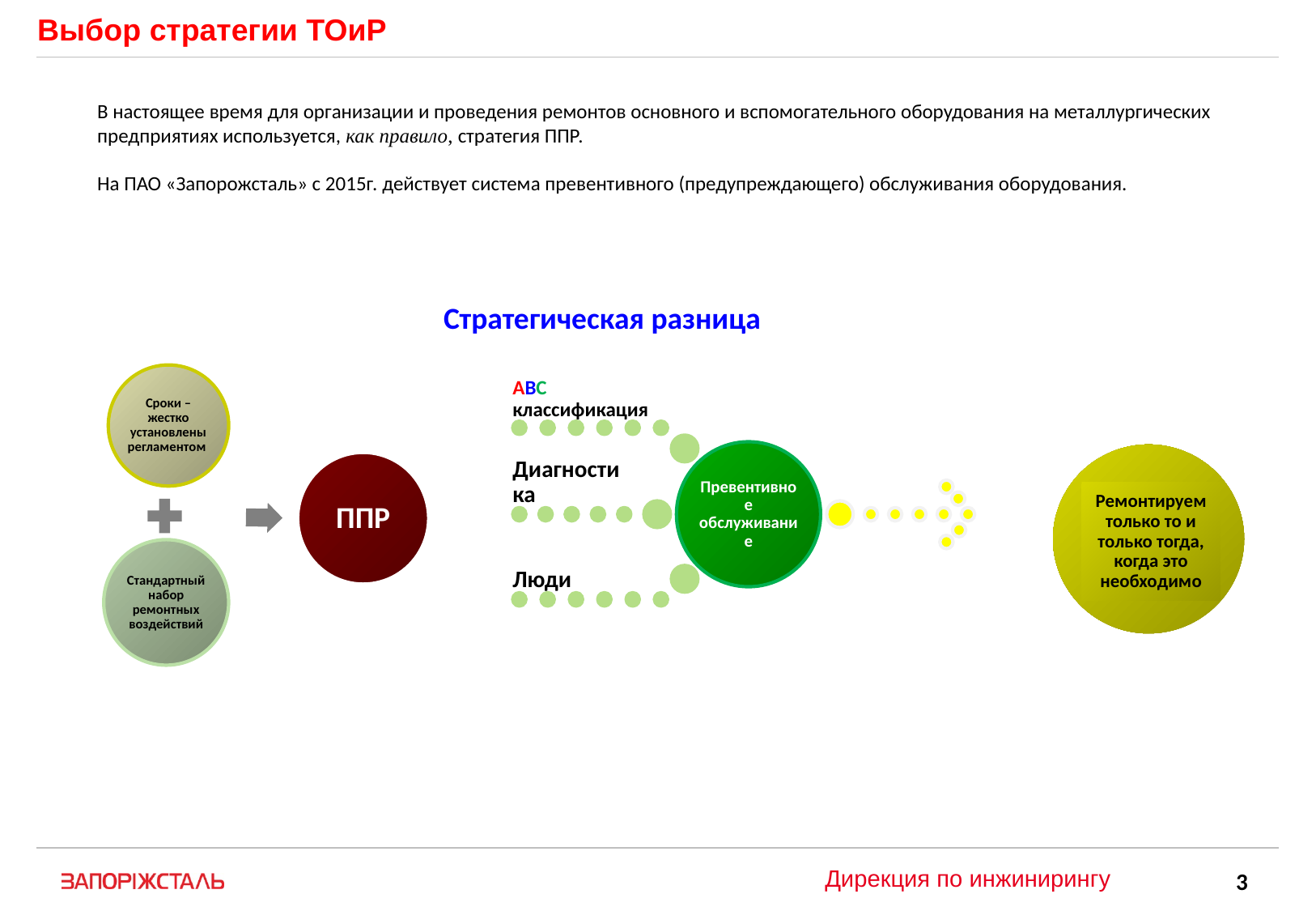

# Выбор стратегии ТОиР
В настоящее время для организации и проведения ремонтов основного и вспомогательного оборудования на металлургических предприятиях используется, как правило, стратегия ППР.

На ПАО «Запорожсталь» с 2015г. действует система превентивного (предупреждающего) обслуживания оборудования.
Стратегическая разница
Превентивное обслуживание
АВС классификация
Диагностика
Люди
Сроки – жестко установлены регламентом

Стандартный набор ремонтных воздействий

ППР

Ремонтируем только то и только тогда, когда это необходимо
3